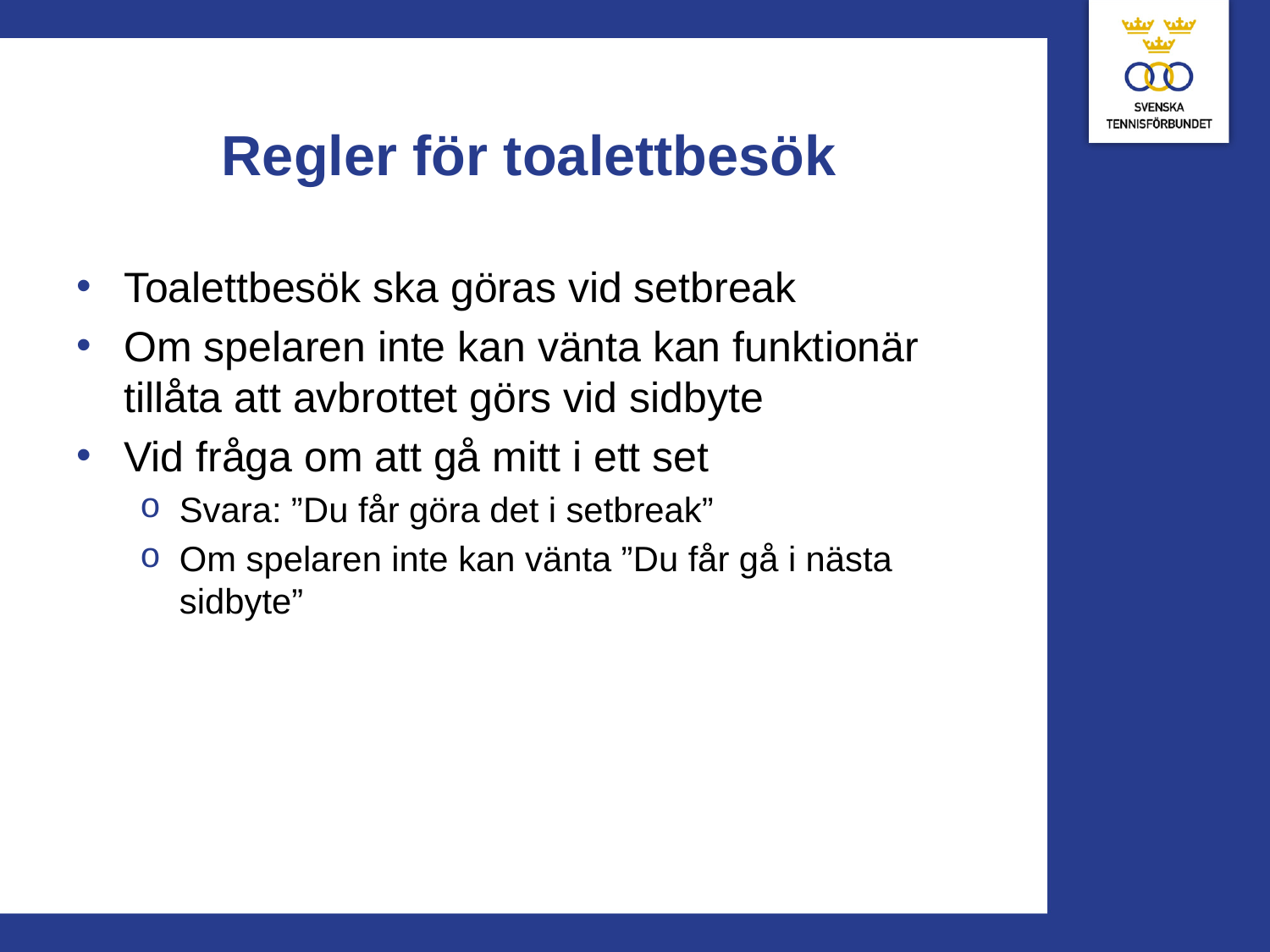

# Regler för toalettbesök
Toalettbesök ska göras vid setbreak
Om spelaren inte kan vänta kan funktionär tillåta att avbrottet görs vid sidbyte
Vid fråga om att gå mitt i ett set
Svara: ”Du får göra det i setbreak”
Om spelaren inte kan vänta ”Du får gå i nästa sidbyte”